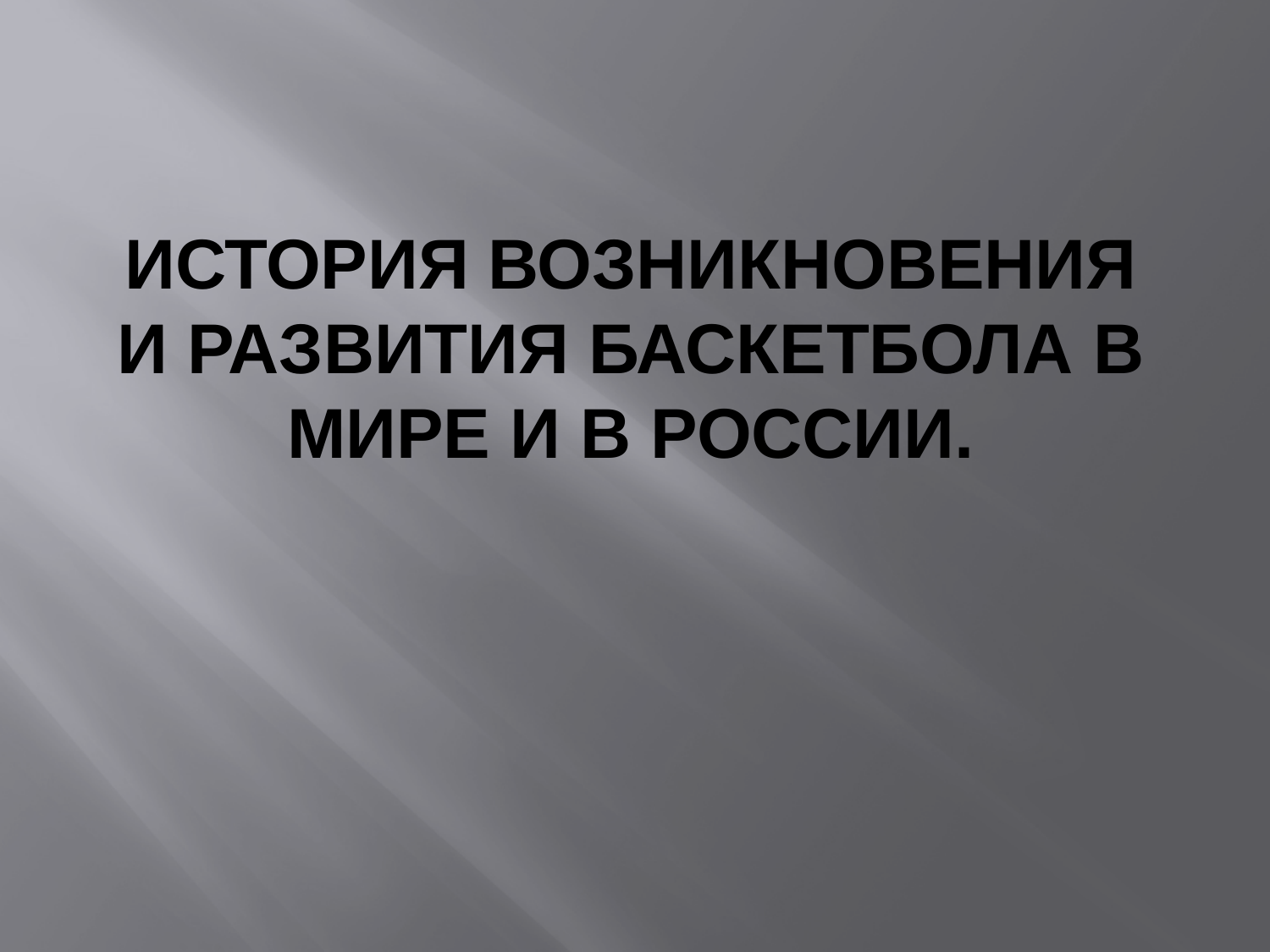

# История возникновения и развития баскетбола в мире и в россии.